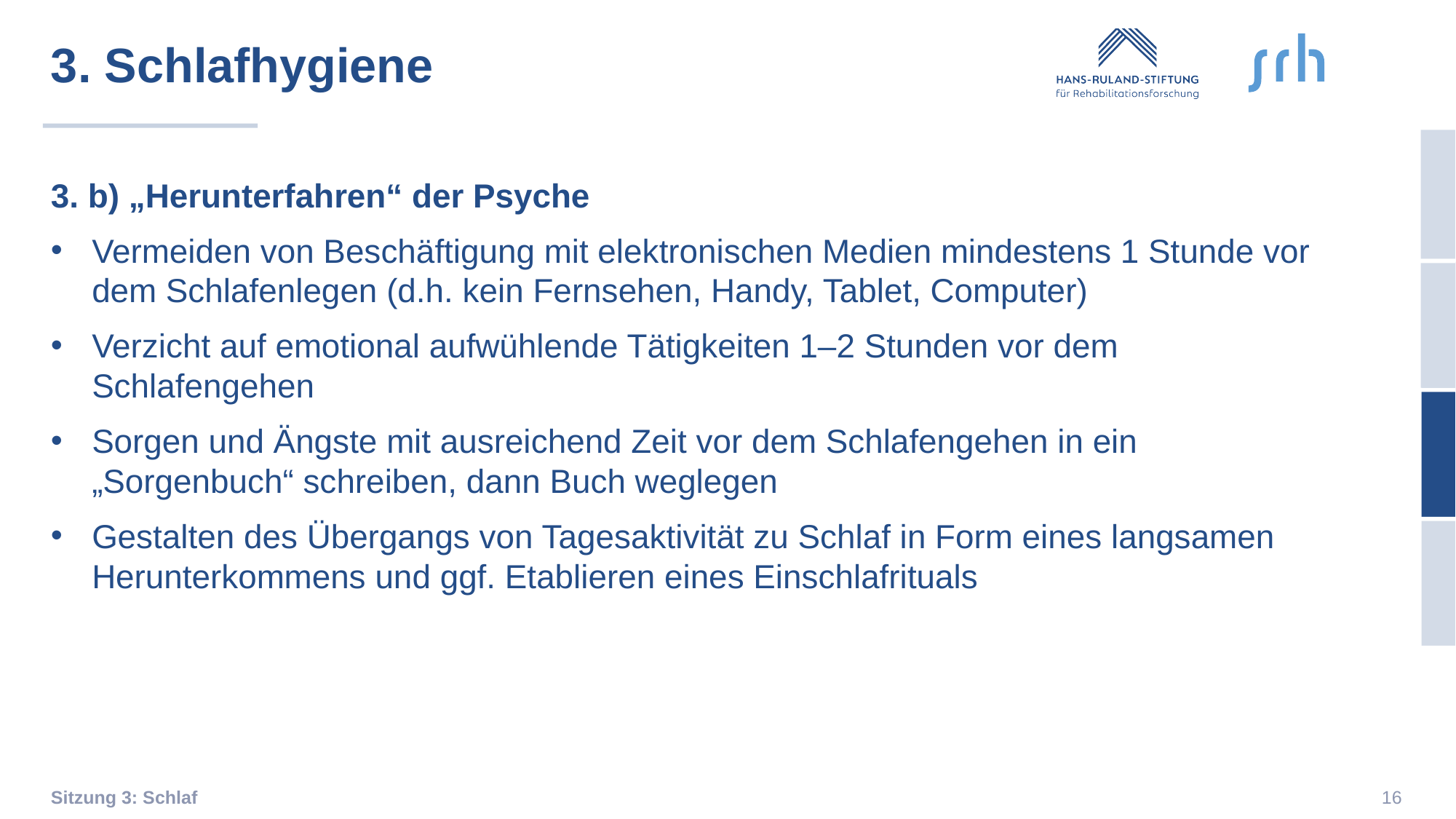

# 3. Schlafhygiene
3. b) „Herunterfahren“ der Psyche
Vermeiden von Beschäftigung mit elektronischen Medien mindestens 1 Stunde vor dem Schlafenlegen (d.h. kein Fernsehen, Handy, Tablet, Computer)
Verzicht auf emotional aufwühlende Tätigkeiten 1–2 Stunden vor dem Schlafengehen
Sorgen und Ängste mit ausreichend Zeit vor dem Schlafengehen in ein „Sorgenbuch“ schreiben, dann Buch weglegen
Gestalten des Übergangs von Tagesaktivität zu Schlaf in Form eines langsamen Herunterkommens und ggf. Etablieren eines Einschlafrituals

16
Sitzung 3: Schlaf